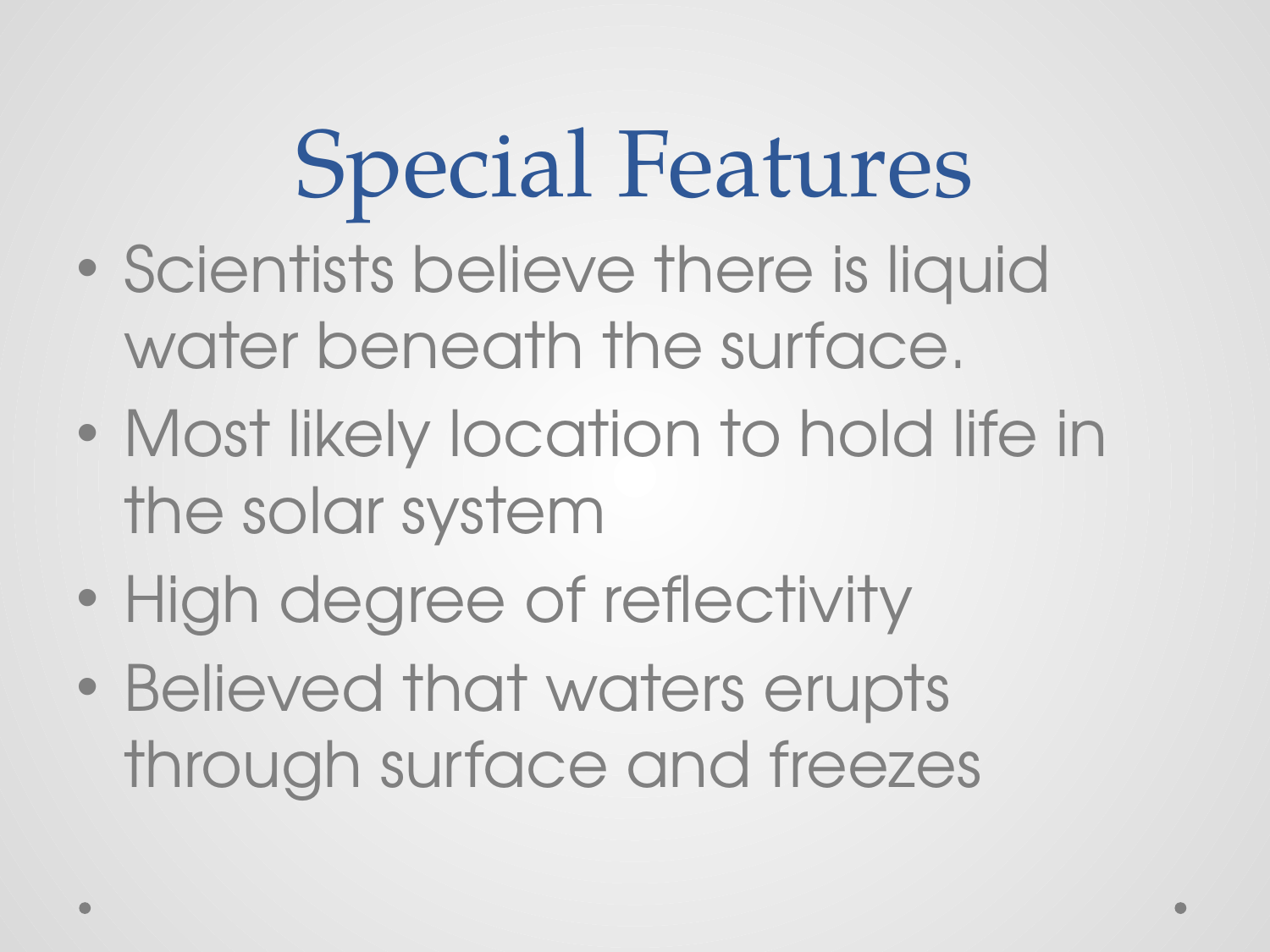

# Special Features
Scientists believe there is liquid water beneath the surface.
Most likely location to hold life in the solar system
High degree of reflectivity
Believed that waters erupts through surface and freezes